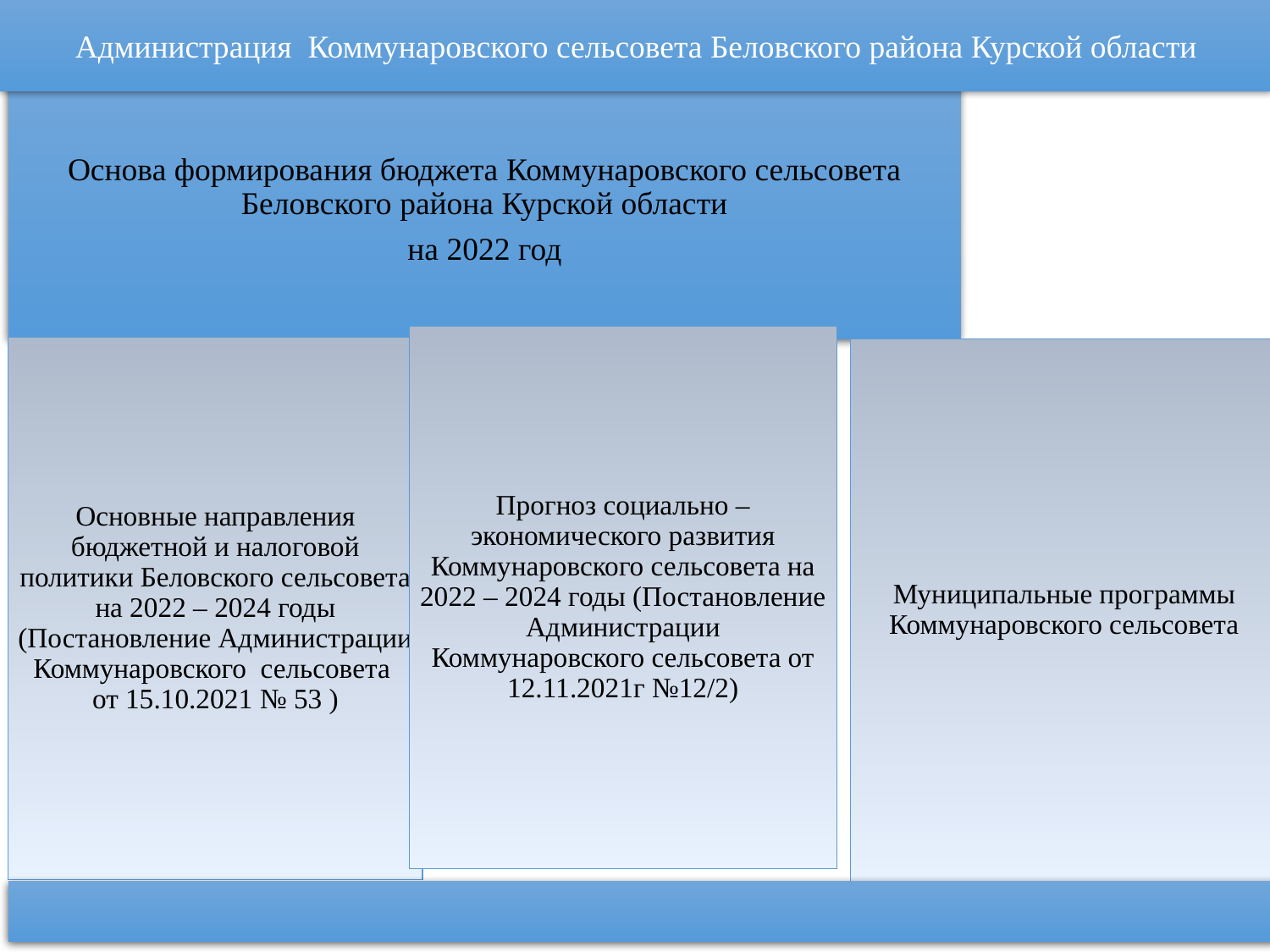

Администрация  Коммунаровского сельсовета Беловского района Курской области
Основа формирования бюджета Коммунаровского сельсовета Беловского района Курской области
 на 2022 год
Основные направления бюджетной и налоговой политики Беловского сельсовета на 2022 – 2024 годы (Постановление Администрации Коммунаровского  сельсовета  от 15.10.2021 № 53 )
Прогноз социально – экономического развития Коммунаровского сельсовета на 2022 – 2024 годы (Постановление Администрации Коммунаровского сельсовета от 12.11.2021г №12/2)
Муниципальные программы Коммунаровского сельсовета